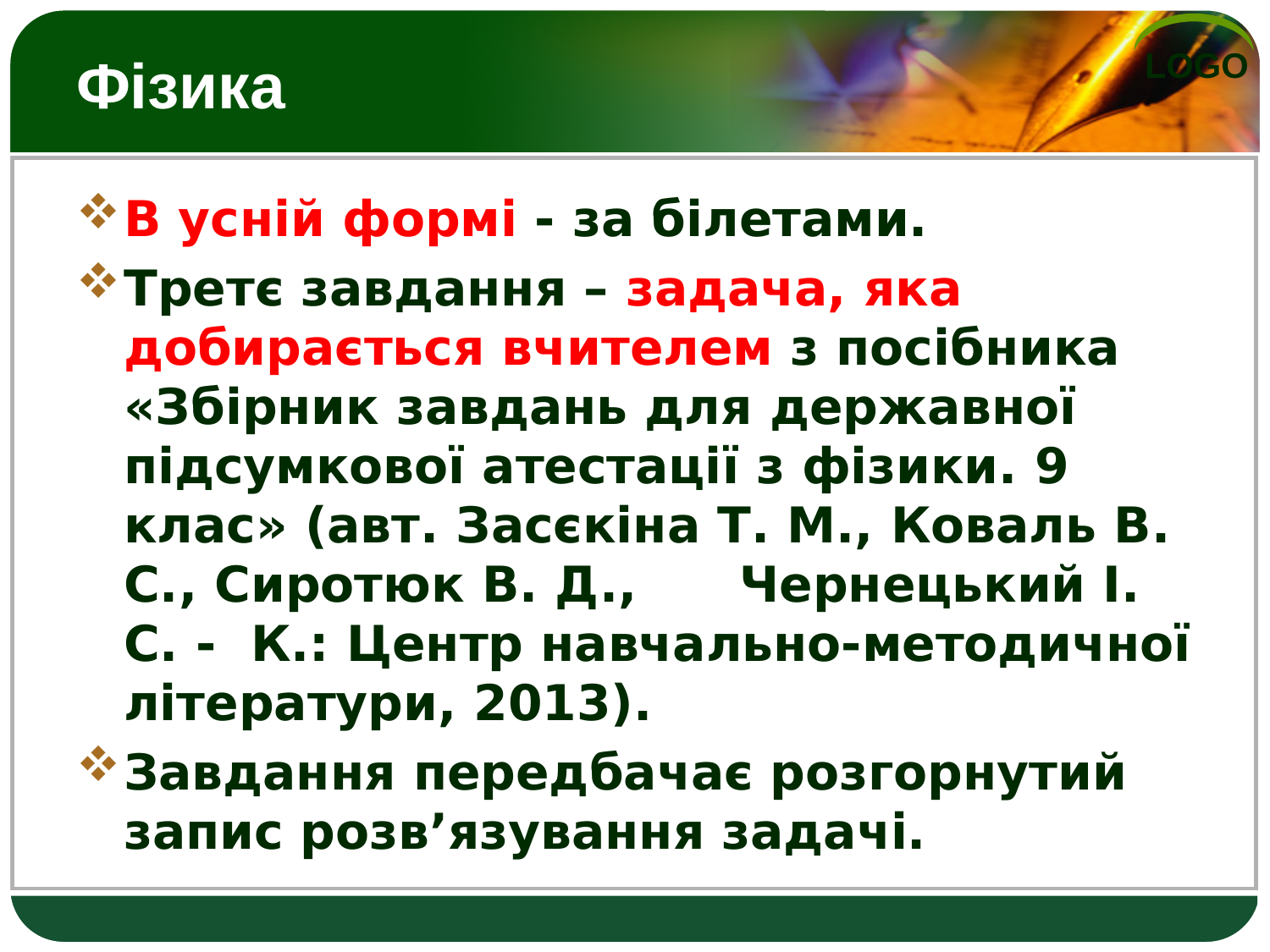

# Фізика
В усній формі - за білетами.
Третє завдання – задача, яка добирається вчителем з посібника «Збірник завдань для державної підсумкової атестації з фізики. 9 клас» (авт. Засєкіна Т. М., Коваль В. С., Сиротюк В. Д.,      Чернецький І. С. -  К.: Центр навчально-методичної літератури, 2013).
Завдання передбачає розгорнутий запис розв’язування задачі.